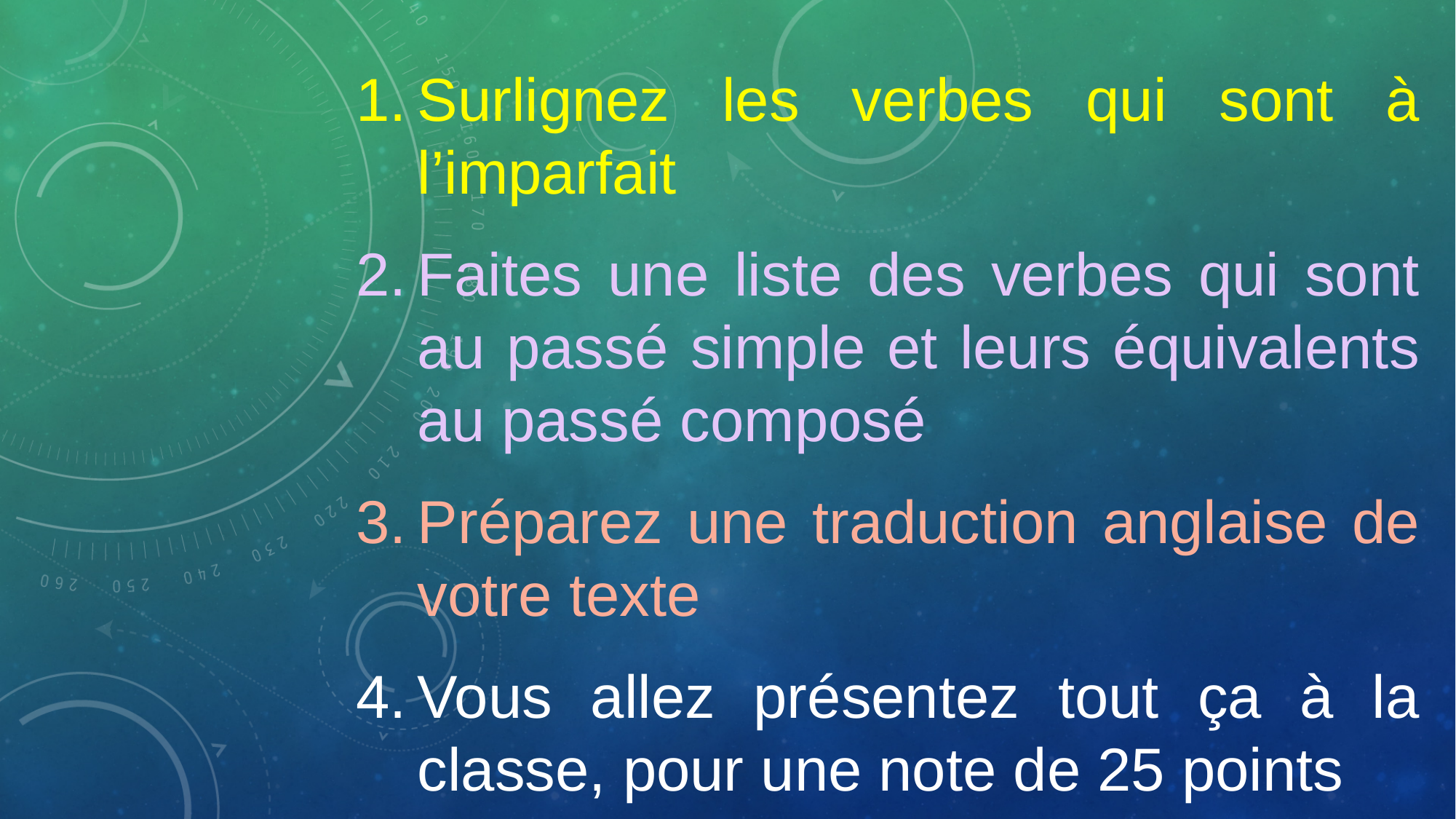

Surlignez les verbes qui sont à l’imparfait

Faites une liste des verbes qui sont au passé simple et leurs équivalents au passé composé

Préparez une traduction anglaise de votre texte

Vous allez présentez tout ça à la classe, pour une note de 25 points